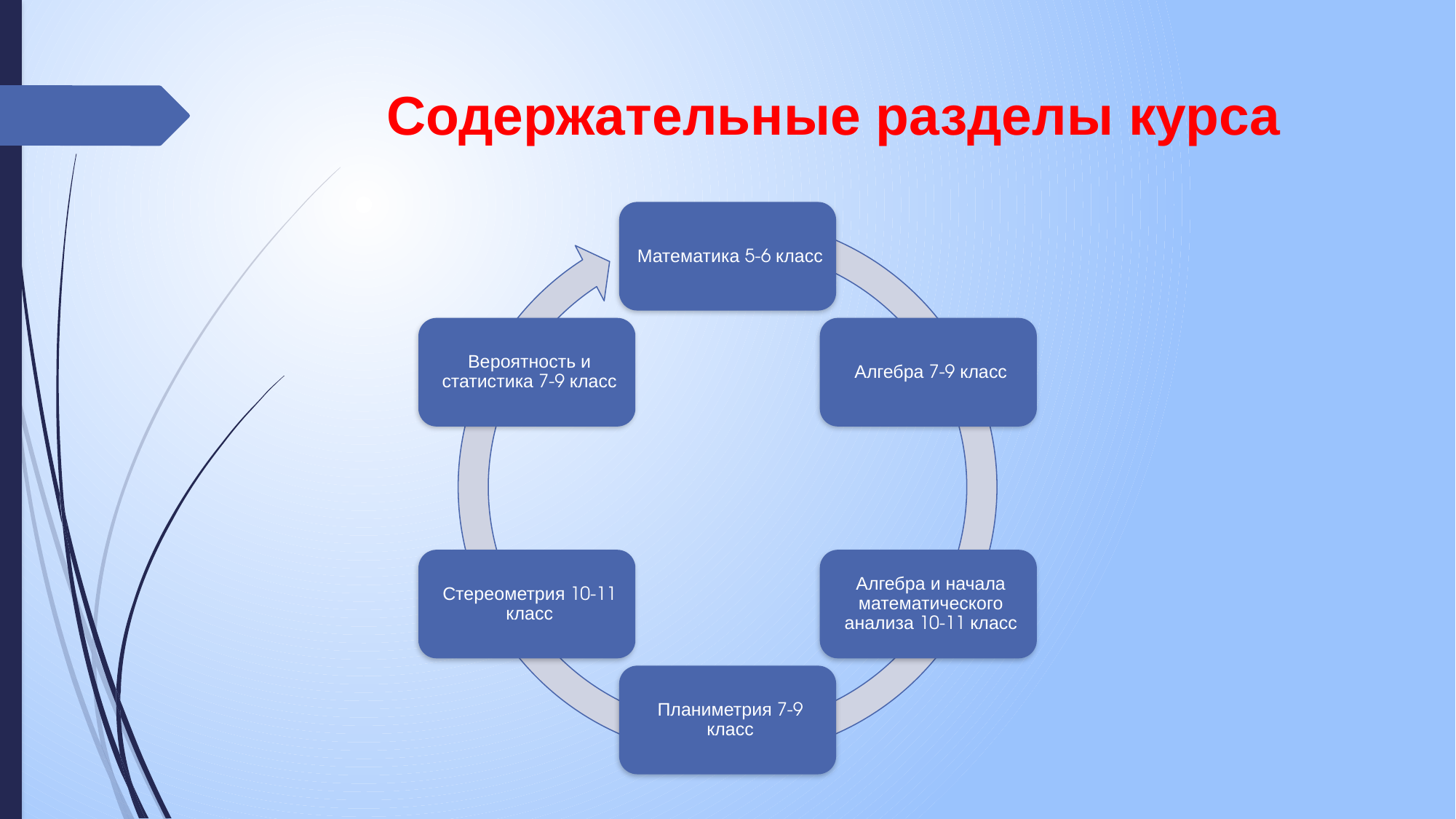

# Содержательные разделы курса
Математика 5-6 класс
Алгебра 7-9 класс
Алгебра и начала математического анализа 10-11 класс
Планиметрия 7-9 класс
Стереометрия 10-11 класс
Вероятность и статистика 7-9 класс